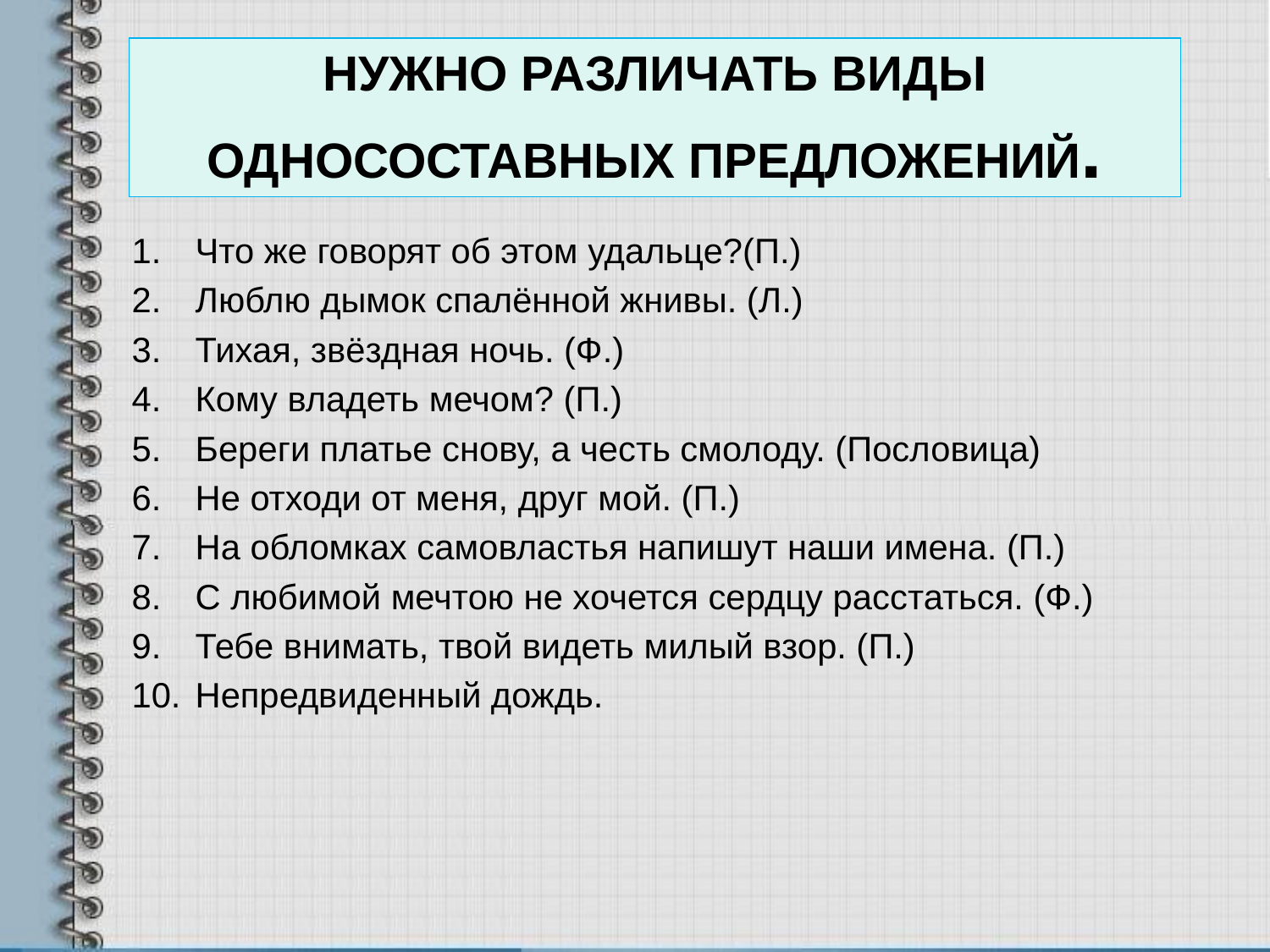

# НУЖНО РАЗЛИЧАТЬ ВИДЫ ОДНОСОСТАВНЫХ ПРЕДЛОЖЕНИЙ.
Что же говорят об этом удальце?(П.)
Люблю дымок спалённой жнивы. (Л.)
Тихая, звёздная ночь. (Ф.)
Кому владеть мечом? (П.)
Береги платье снову, а честь смолоду. (Пословица)
Не отходи от меня, друг мой. (П.)
На обломках самовластья напишут наши имена. (П.)
С любимой мечтою не хочется сердцу расстаться. (Ф.)
Тебе внимать, твой видеть милый взор. (П.)
Непредвиденный дождь.